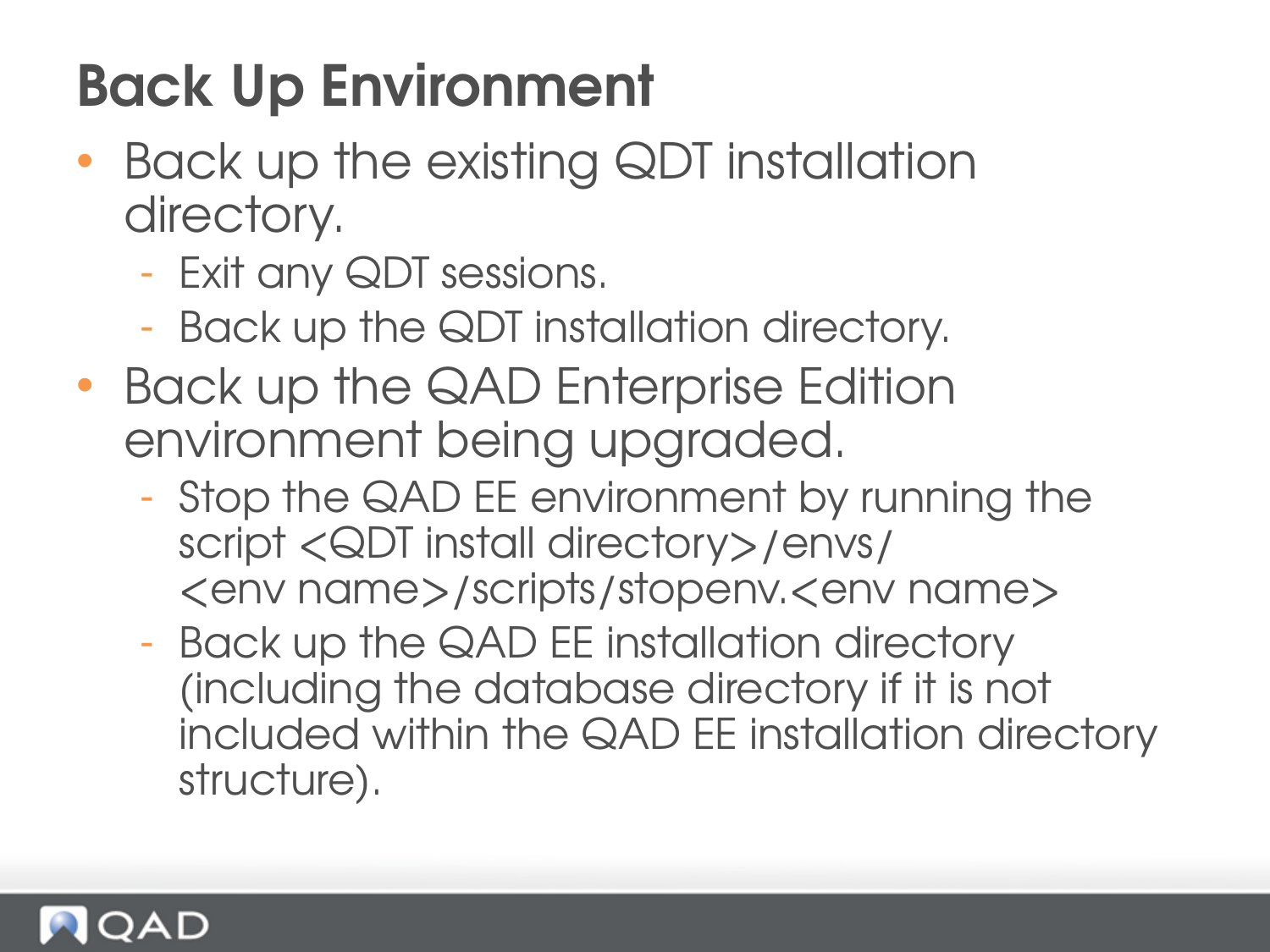

# Back Up Environment
Back up the existing QDT installation directory.
Exit any QDT sessions.
Back up the QDT installation directory.
Back up the QAD Enterprise Edition environment being upgraded.
Stop the QAD EE environment by running the script <QDT install directory>/envs/
<env name>/scripts/stopenv.<env name>
Back up the QAD EE installation directory (including the database directory if it is not included within the QAD EE installation directory structure).